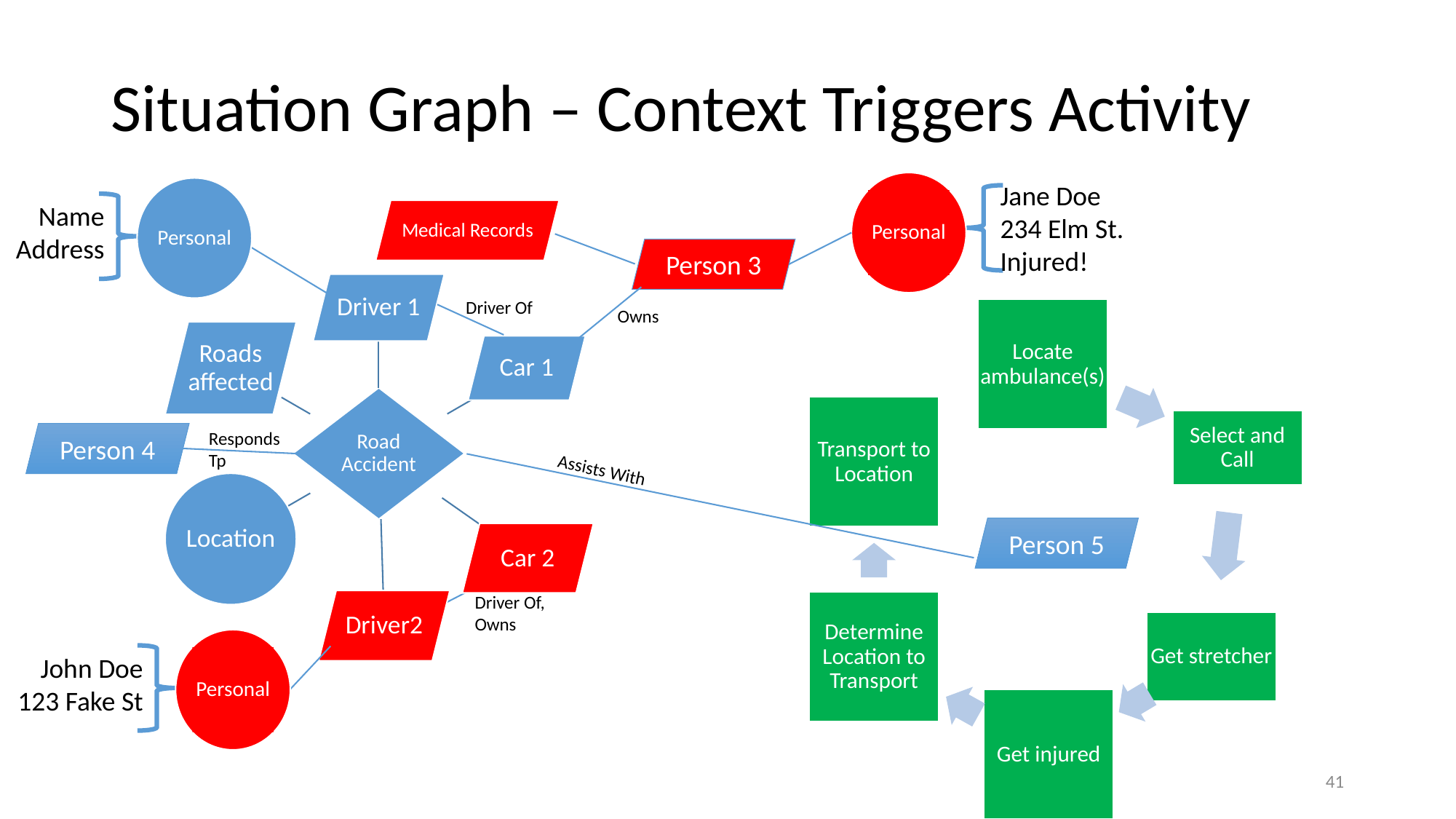

# Situation Graph – Context Triggers Activity

Personal
Jane Doe
234 Elm St.
Injured!

Personal

Name
Address

Medical Records
Road Accident

Driver 1

Car 1

Car 2

Driver2

Location

Roads affected
Person 3
Driver Of
Locate ambulance(s)

Select and Call

Get stretcher

Get injured

Determine Location to Transport

Transport to Location

Owns
Responds Tp
Person 4
Assists With
Person 5
Driver Of,
Owns

Personal

John Doe
123 Fake St
41